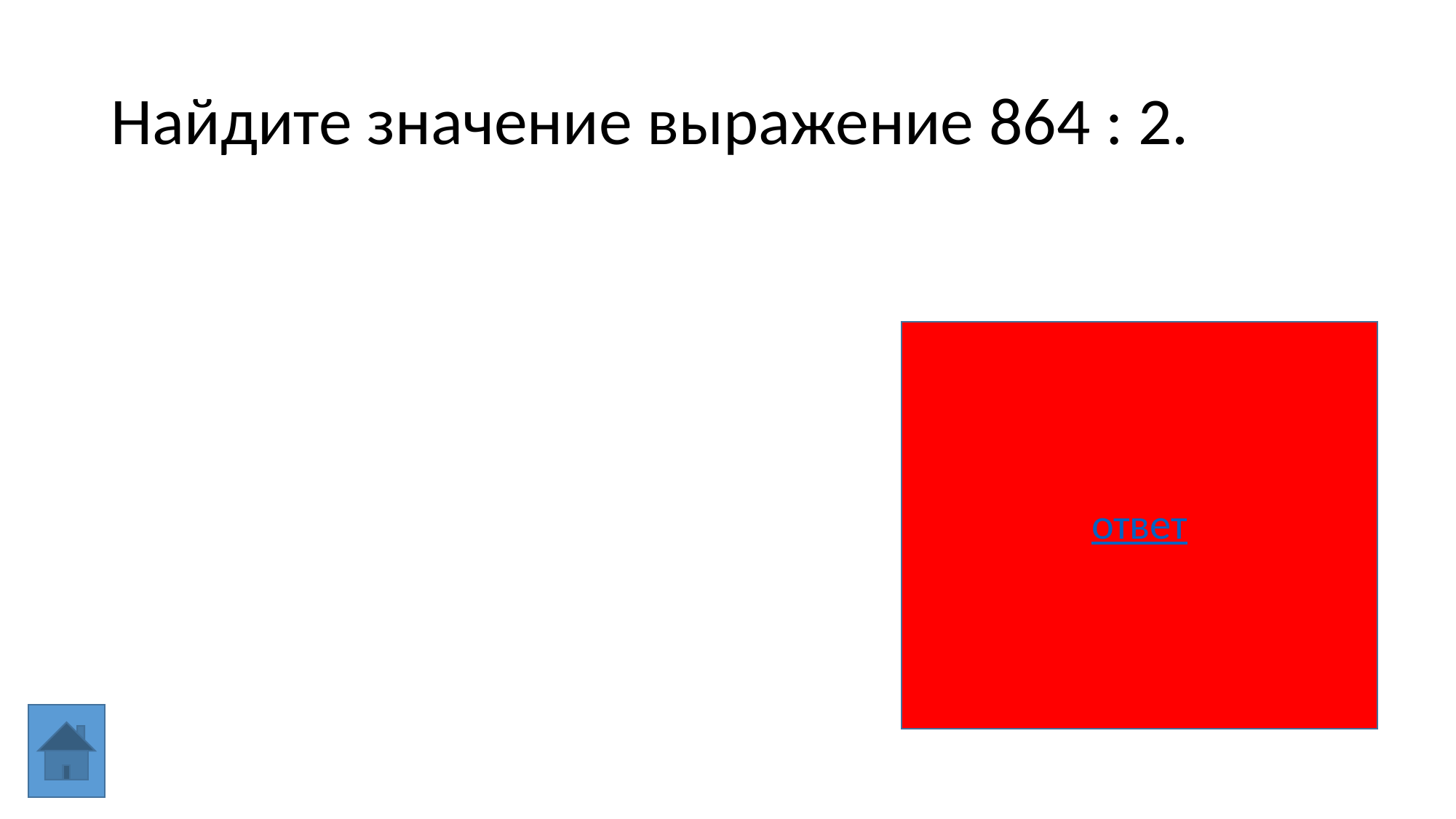

# Найдите значение выражение 864 : 2.
ответ